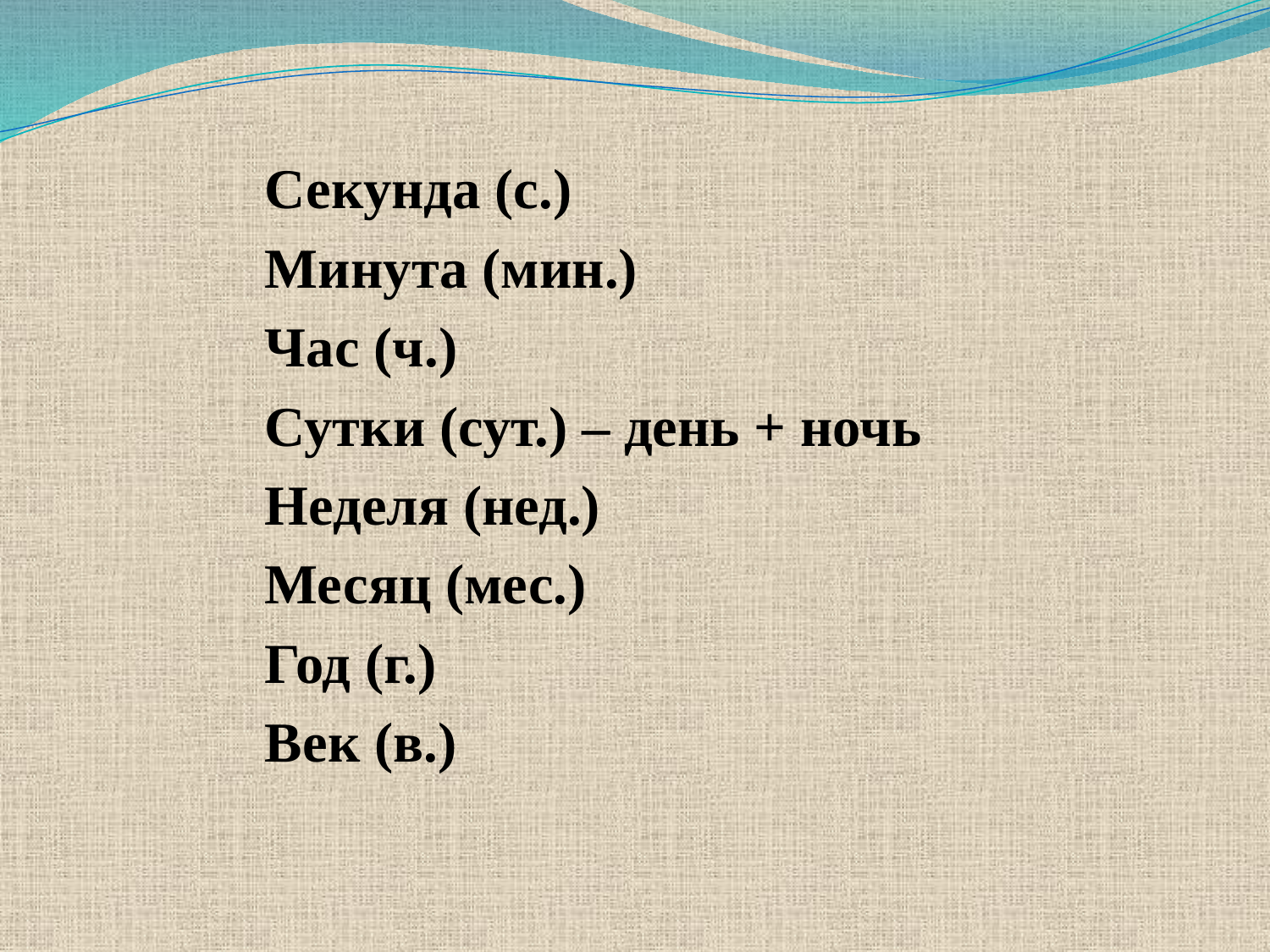

Секунда (с.)
Минута (мин.)
Час (ч.)
Сутки (сут.) – день + ночь
Неделя (нед.)
Месяц (мес.)
Год (г.)
Век (в.)